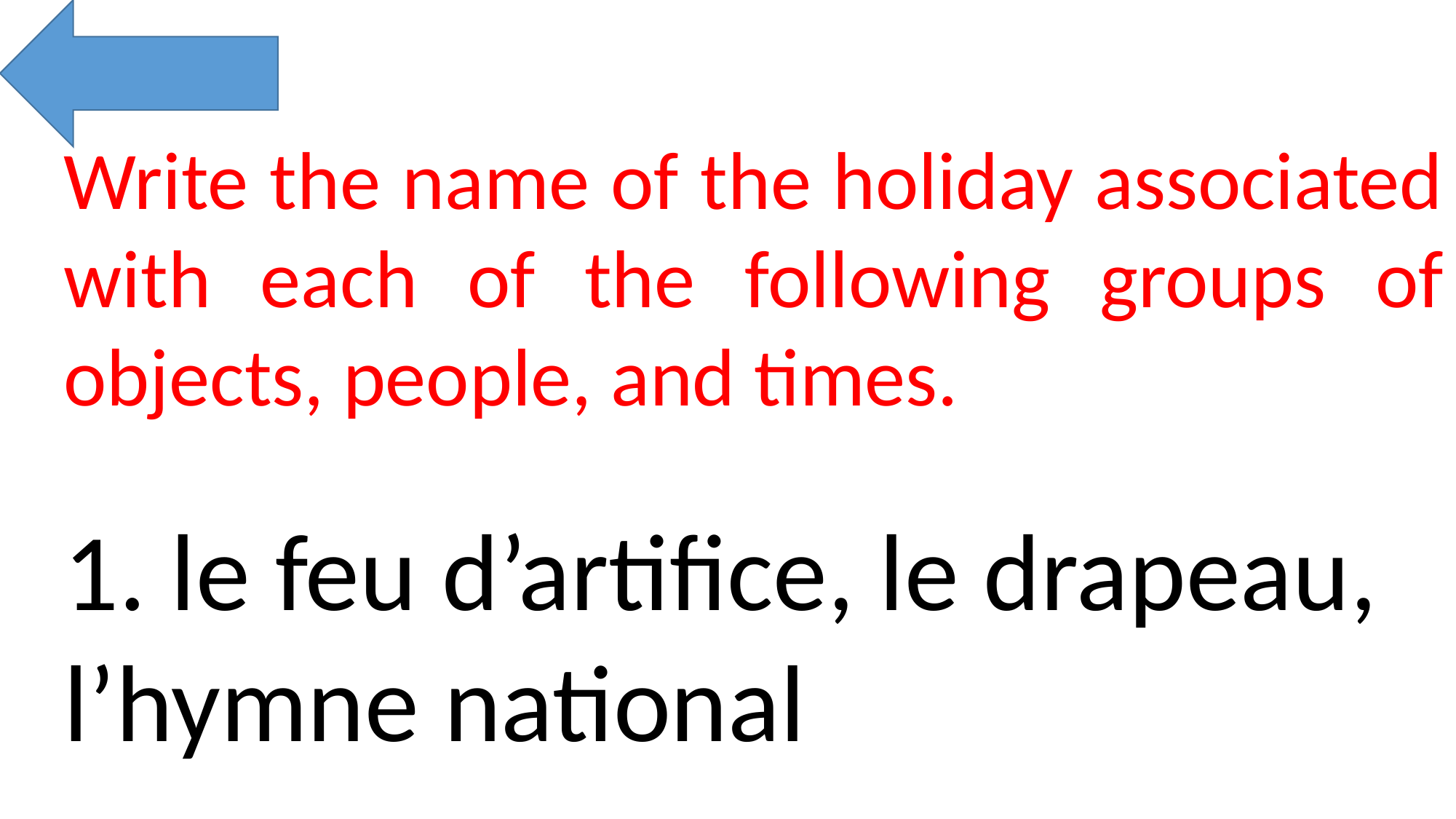

Write the name of the holiday associated with each of the following groups of objects, people, and times.
1. le feu d’artifice, le drapeau, l’hymne national